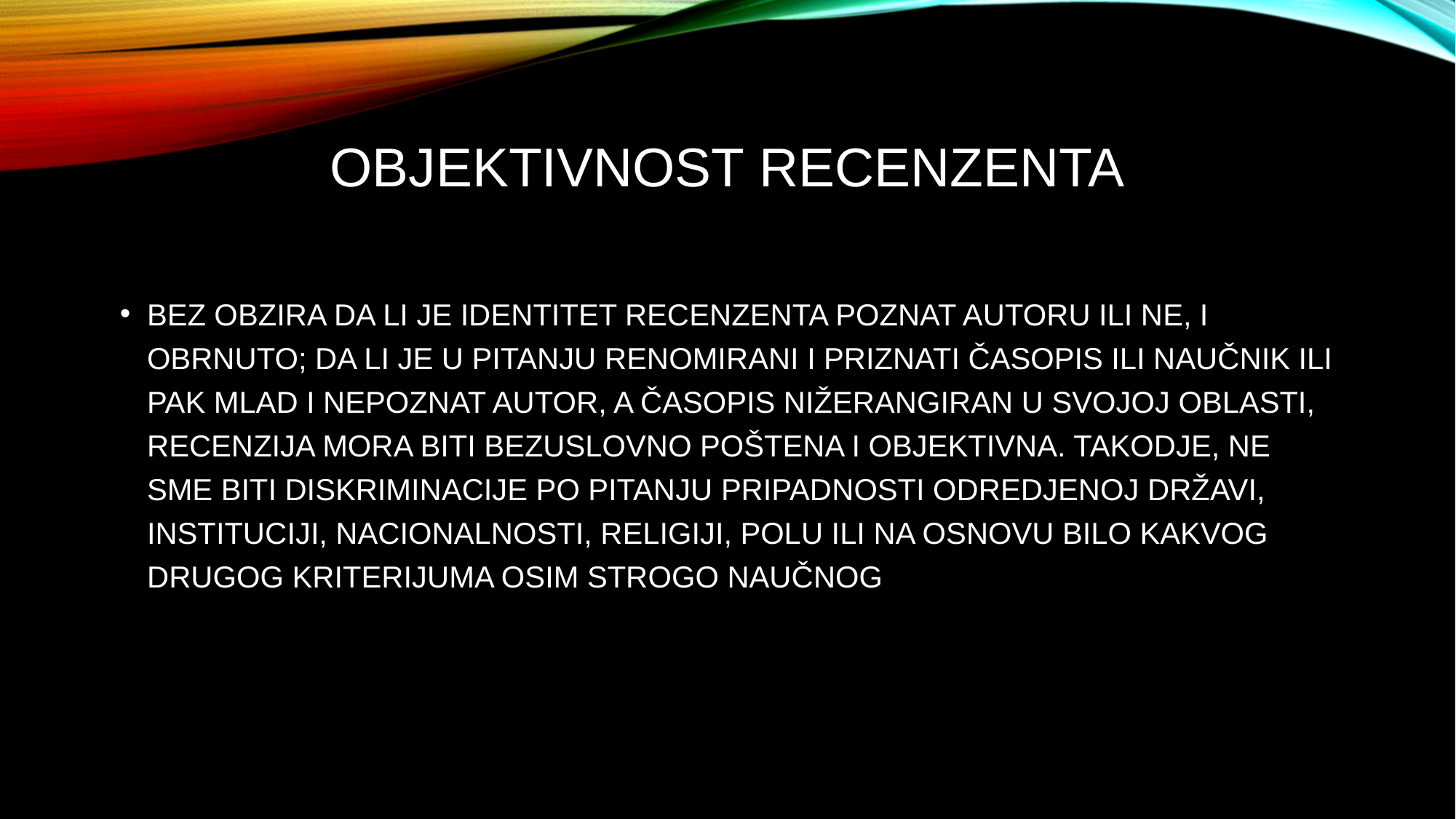

Objektivnost recenzenta
Bez obzira da li je identitet recenzenta poznat autoru ili ne, i obrnuto; da li je u pitanju renomirani i priznati časopis ili naučnik ili pak mlad I nepoznat autor, a časopis nižerangiran u svojoj oblasti, recenzija mora biti bezuslovno poštena I objektivna. Takodje, ne sme biti diskriminacije po pitanju pripadnosti odredjenoj državi, instituciji, nacionalnosti, religiji, polu ili na osnovu bilo kakvog drugog kriterijuma osim strogo naučnog